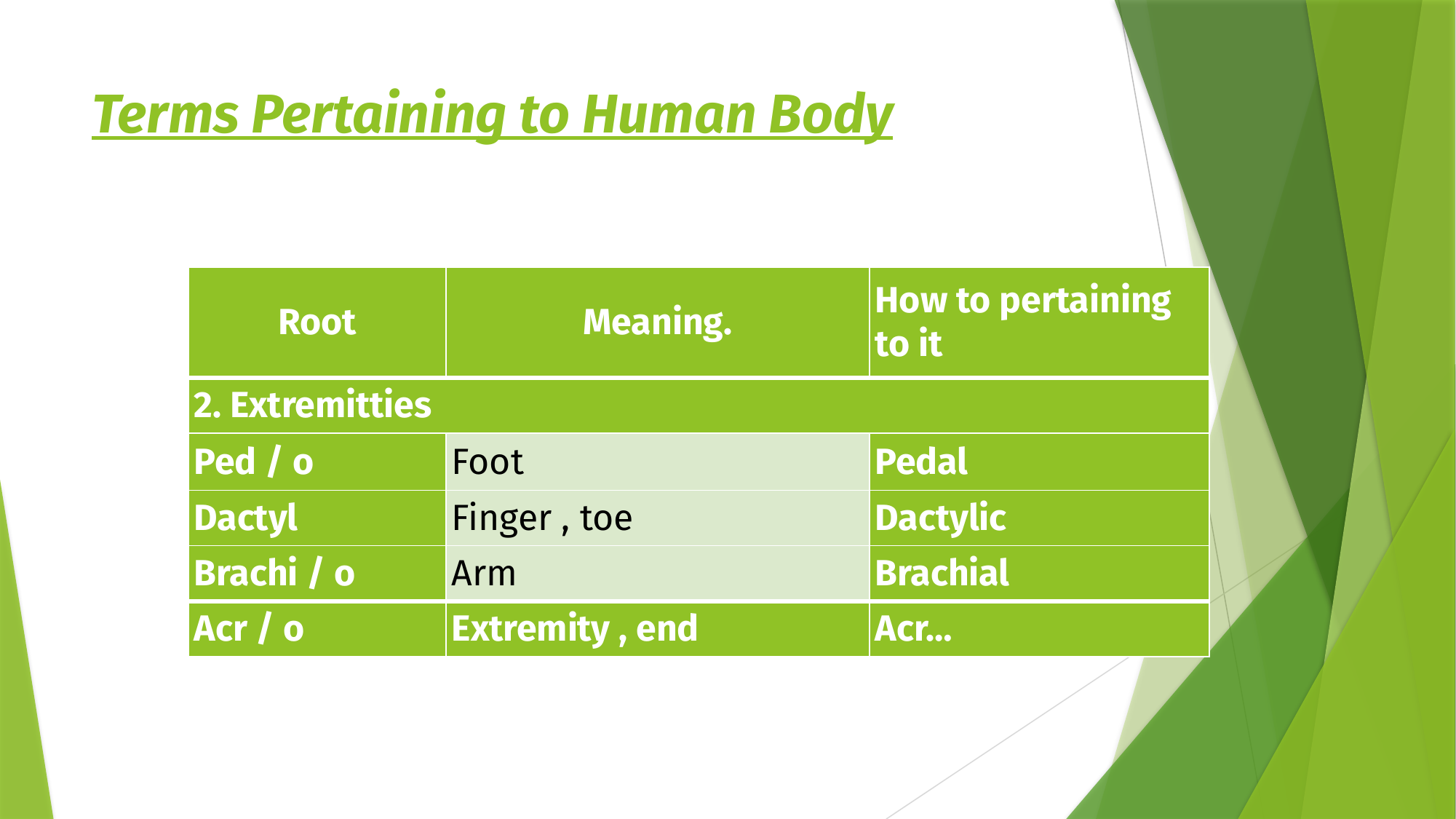

# Terms Pertaining to Human Body
| Root | Meaning. | How to pertaining to it |
| --- | --- | --- |
| 2. Extremitties |  |  |
| Ped / o | Foot | Pedal |
| Dactyl | Finger , toe | Dactylic |
| Brachi / o | Arm | Brachial |
| Acr / o | Extremity , end | Acr… |